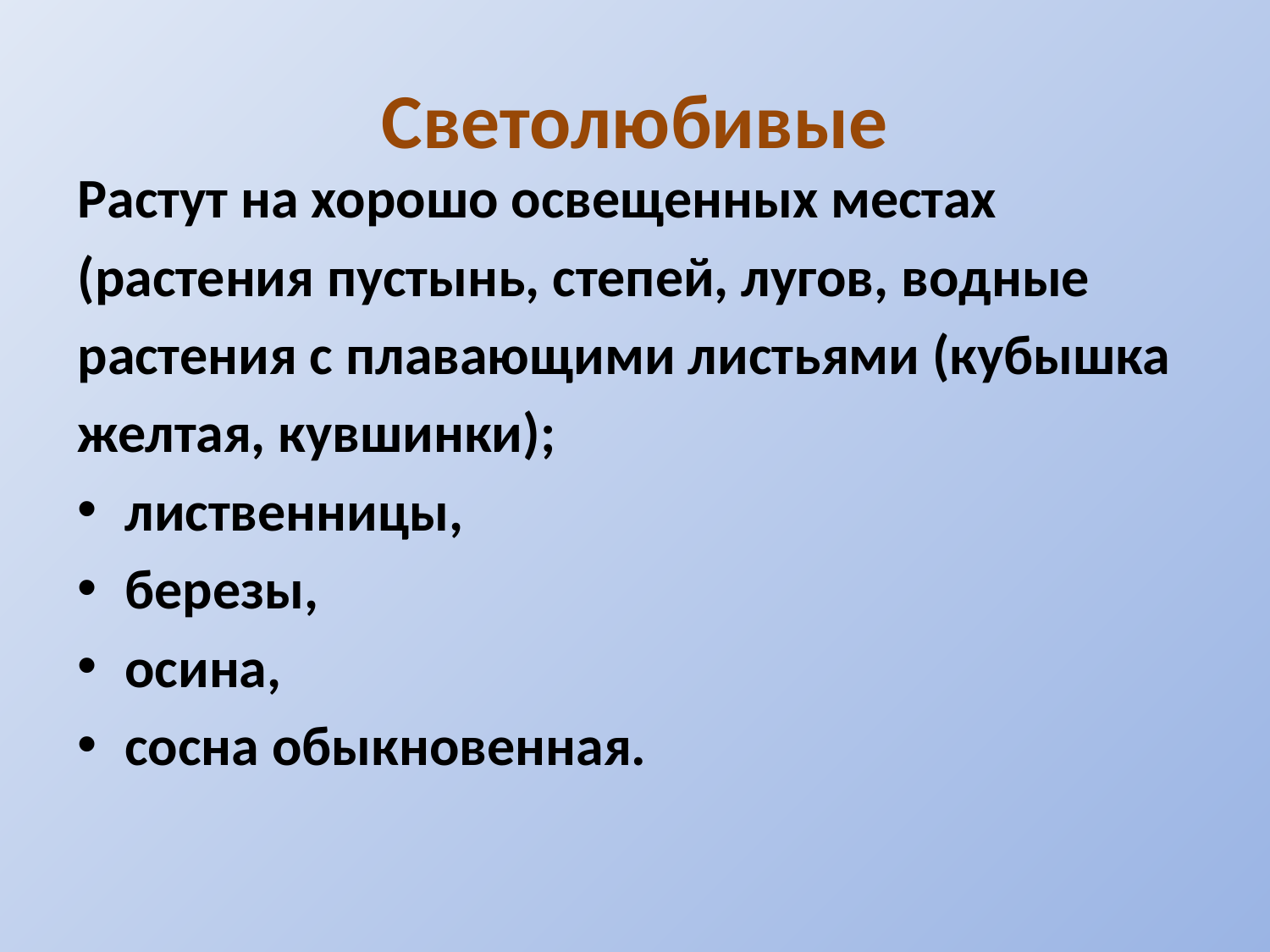

# Светолюбивые
Растут на хорошо освещенных местах
(растения пустынь, степей, лугов, водные
растения с плавающими листьями (кубышка
желтая, кувшинки);
лиственницы,
березы,
осина,
сосна обыкновенная.